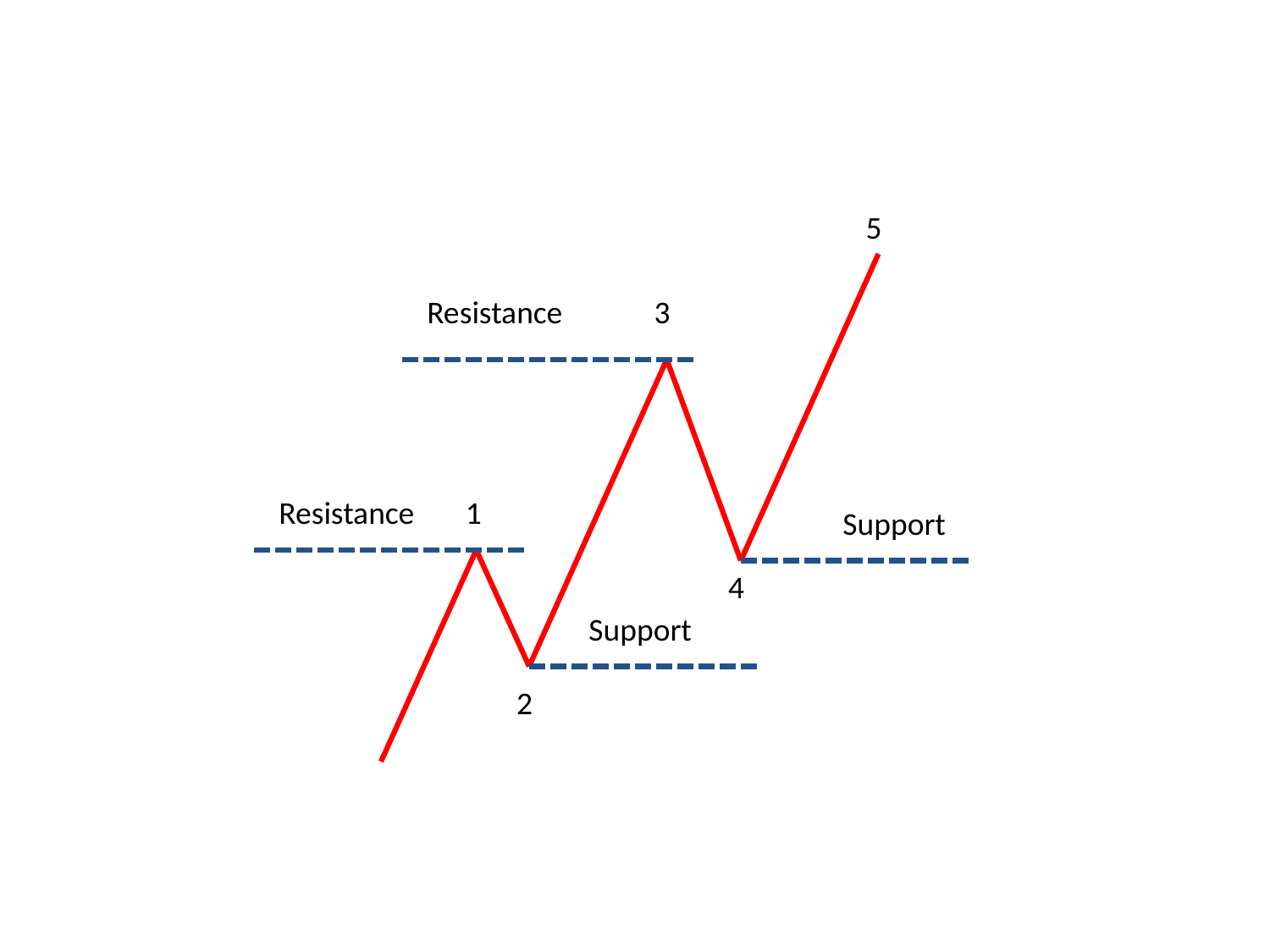

5
Resistance
3
Resistance
1

Support
4
Support
2